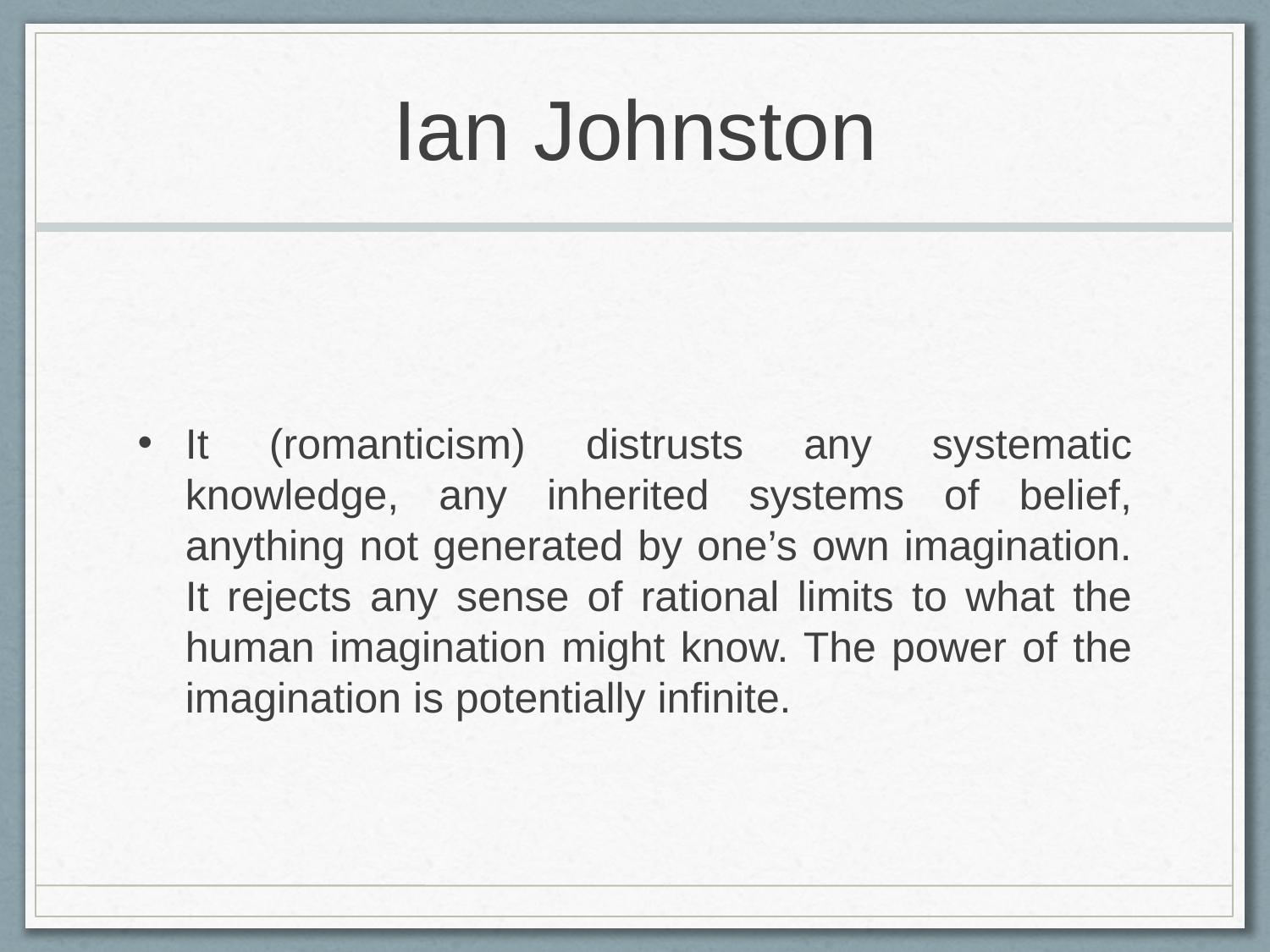

# Ian Johnston
It (romanticism) distrusts any systematic knowledge, any inherited systems of belief, anything not generated by one’s own imagination. It rejects any sense of rational limits to what the human imagination might know. The power of the imagination is potentially infinite.